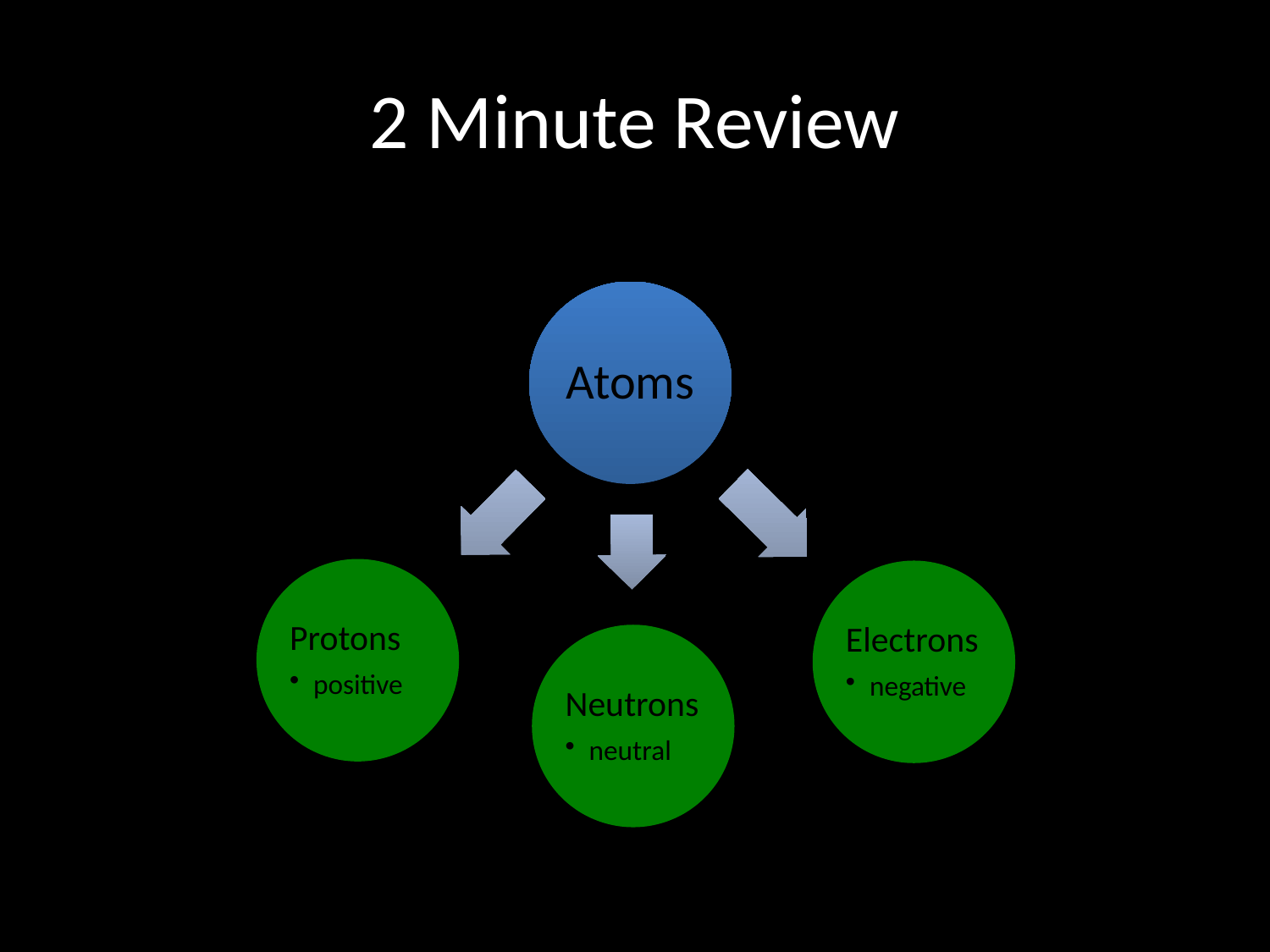

# 2 Minute Review
Atoms

Protons
positive

Neutrons
neutral

Electrons
negative